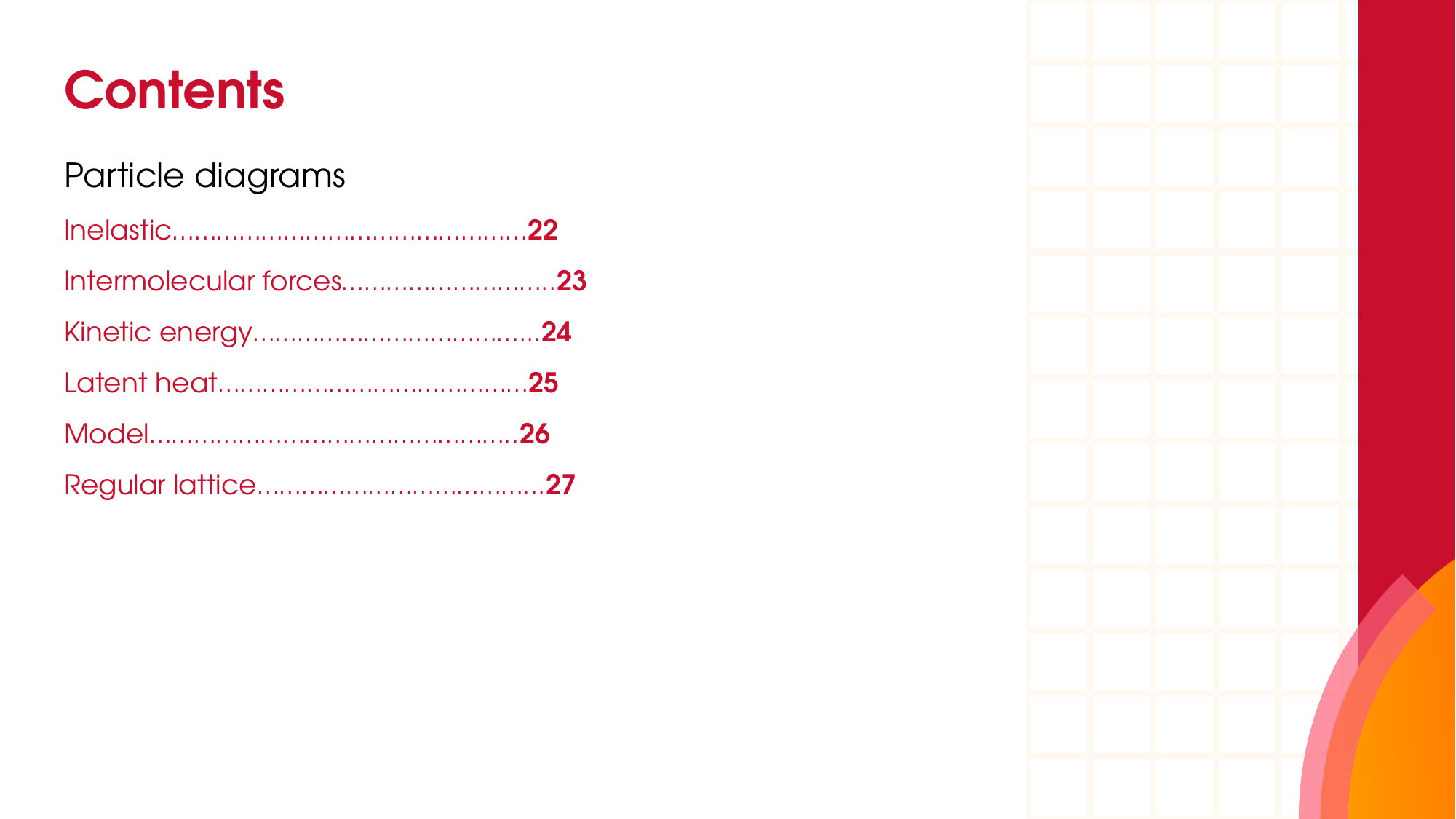

# Contents

Particle diagrams
Inelastic…………………………………………22
Intermolecular forces………………………..23
Kinetic energy………………………………...24
Latent heat……………………………………25
Model…………………………………………..26
Regular lattice………………………………...27